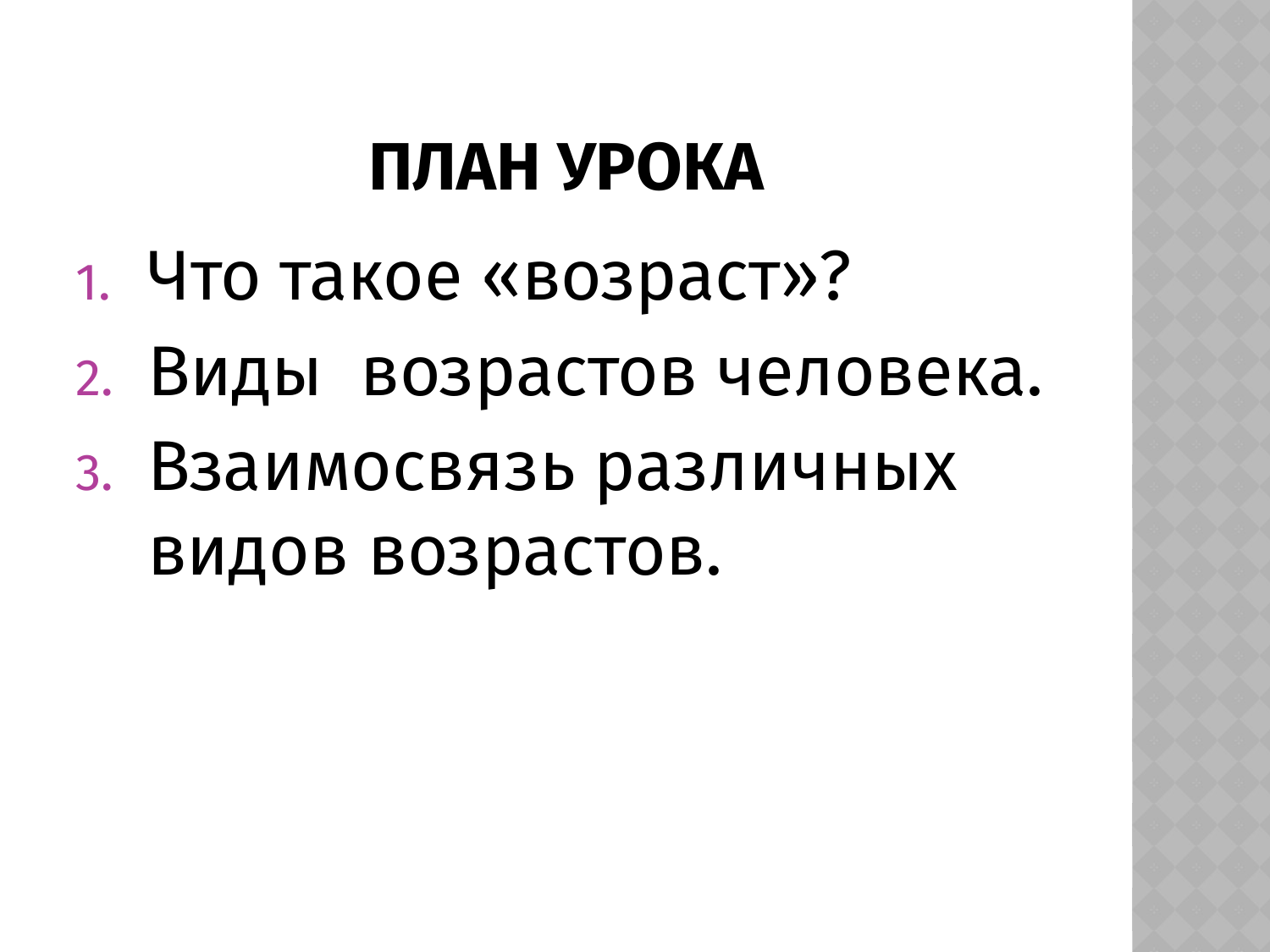

# План урока
Что такое «возраст»?
Виды  возрастов человека.
Взаимосвязь различных видов возрастов.